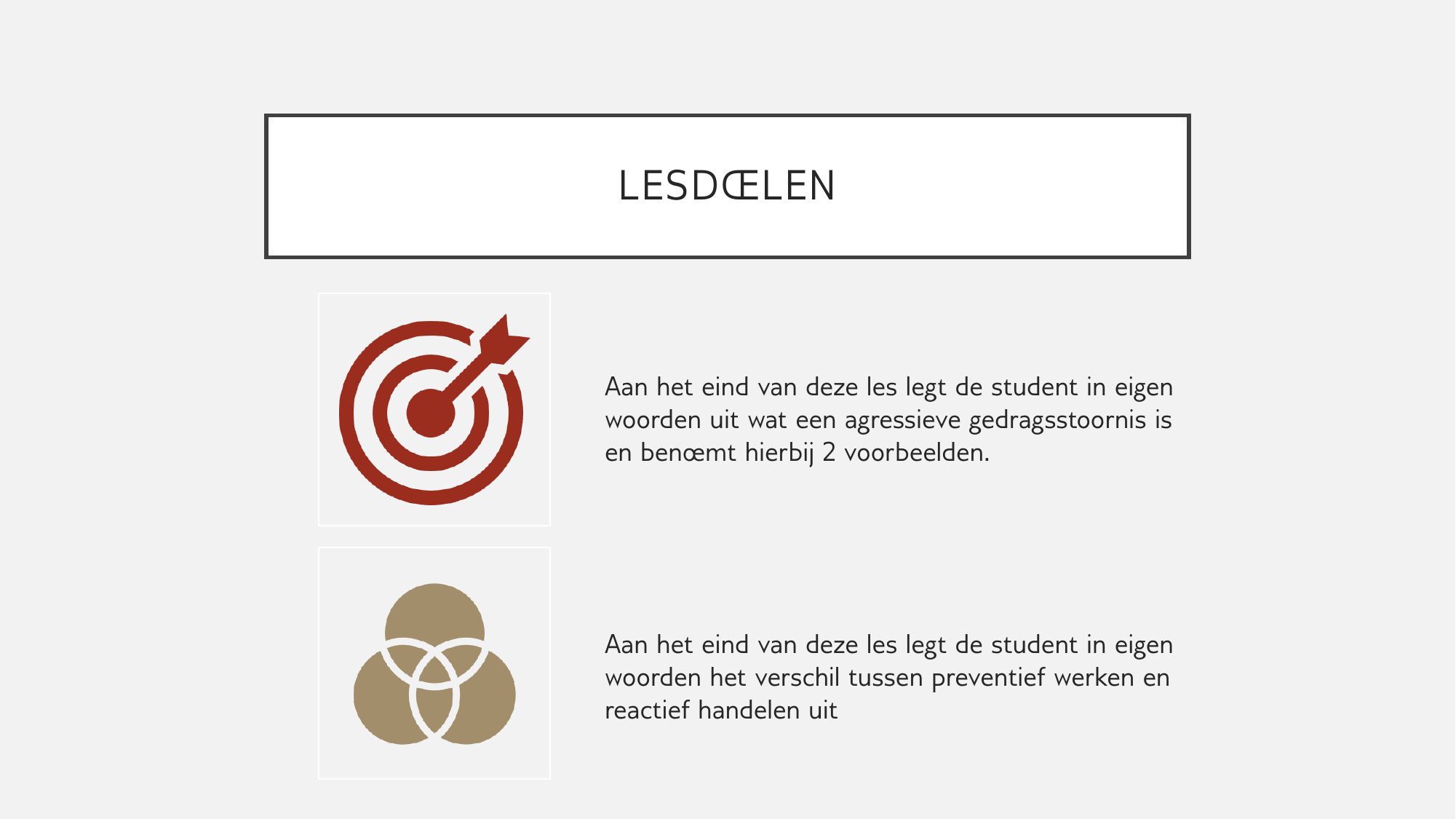

# lesdoelen

			Aan het eind van deze les legt de student in eigen 			woorden uit wat een agressieve gedragsstoornis is 			en benoemt hierbij 2 voorbeelden.

			Aan het eind van deze les legt de student in eigen 			woorden het verschil tussen preventief werken en 			reactief handelen uit